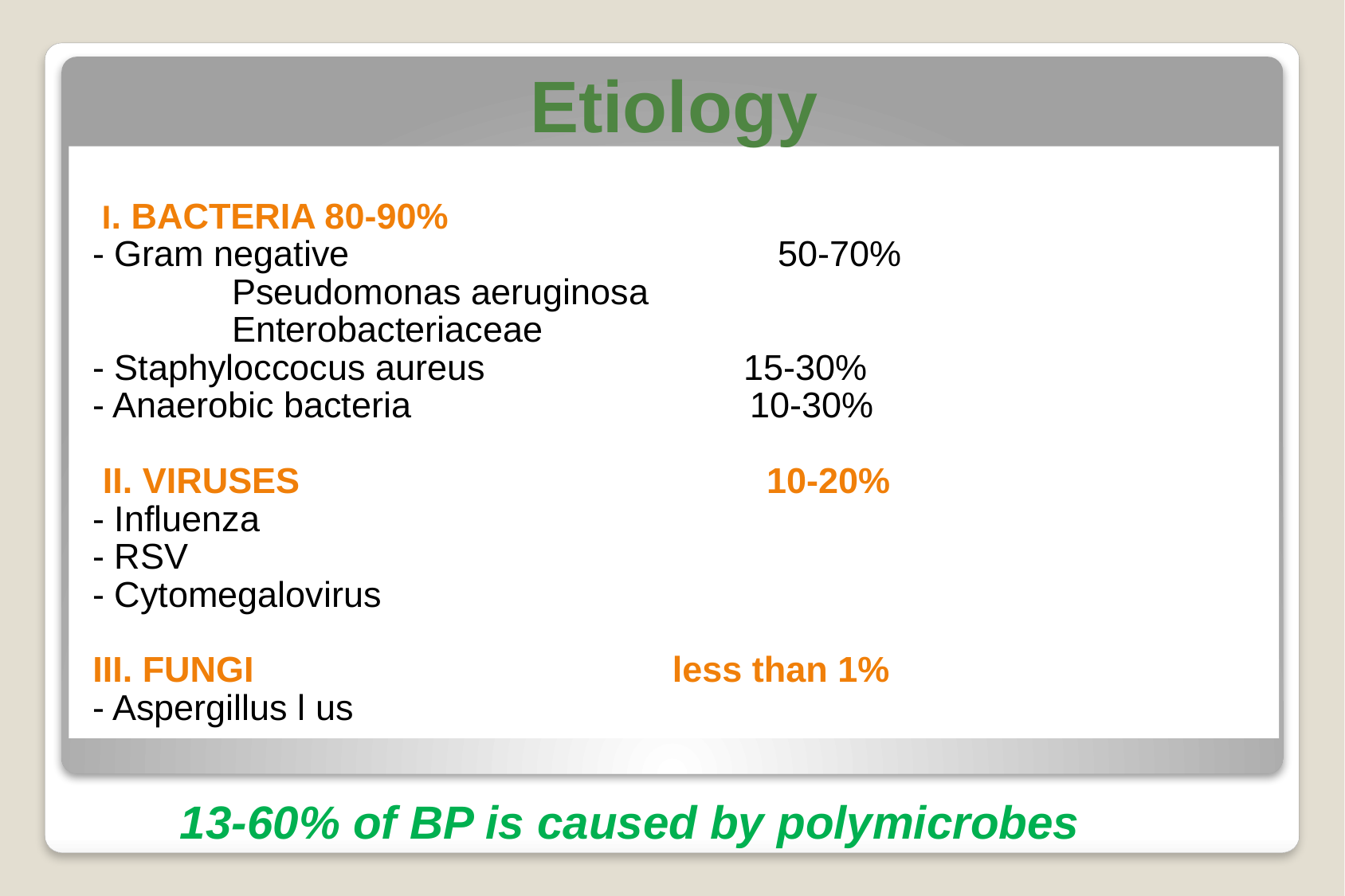

Etiology

 I. BACTERIA 80-90%
- Gram negative                                           50-70%
              Pseudomonas aeruginosa
              Enterobacteriaceae
- Staphyloccocus aureus                          15-30%
- Anaerobic bacteria                                  10-30%

 II. VIRUSES                                               10-20%
- Influenza
- RSV
- Cytomegalovirus

III. FUNGI                                          less than 1%
- Aspergillus l us
13-60% of BP is caused by polymicrobes